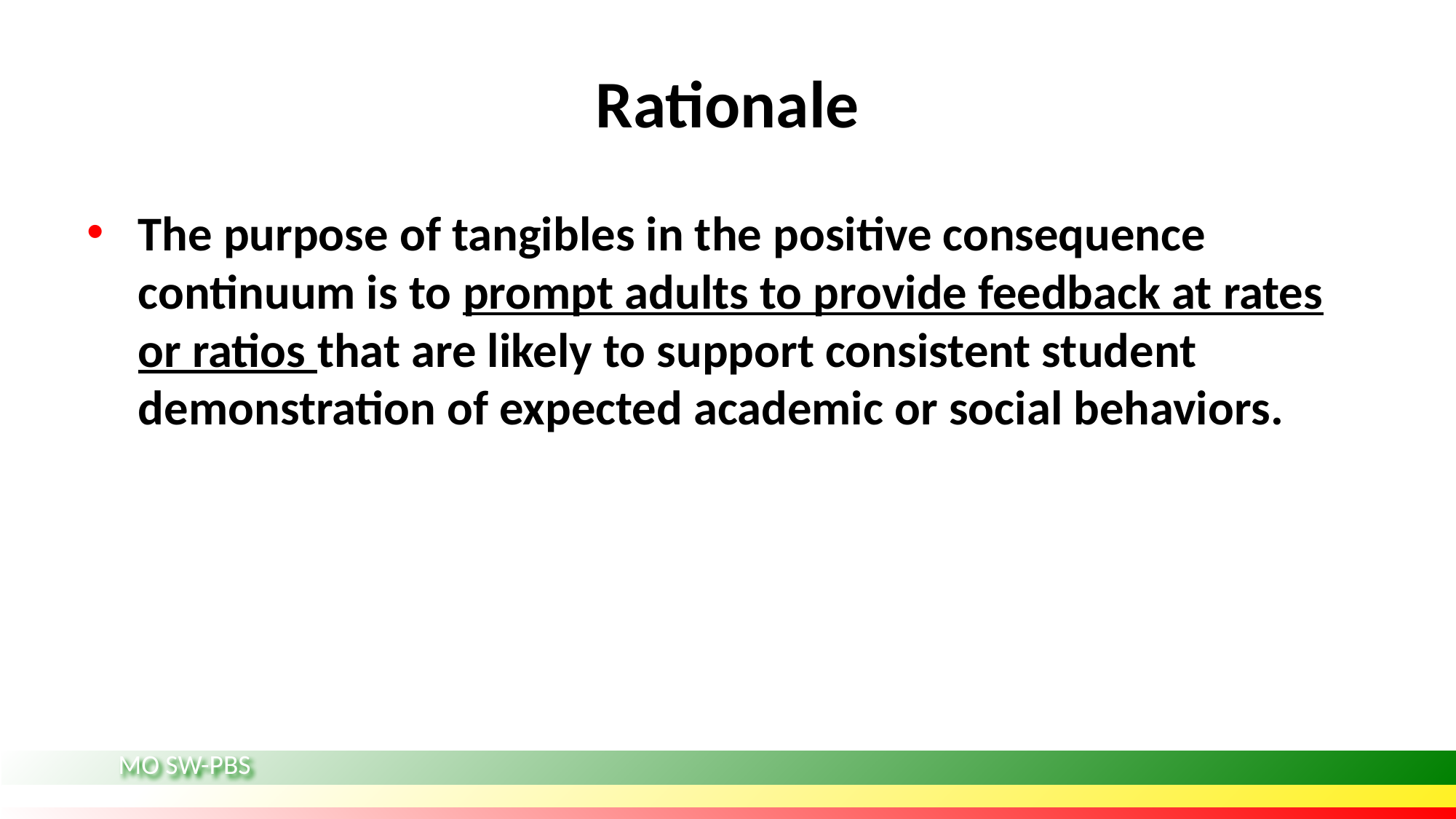

# Rationale
The purpose of tangibles in the positive consequence continuum is to prompt adults to provide feedback at rates or ratios that are likely to support consistent student demonstration of expected academic or social behaviors.